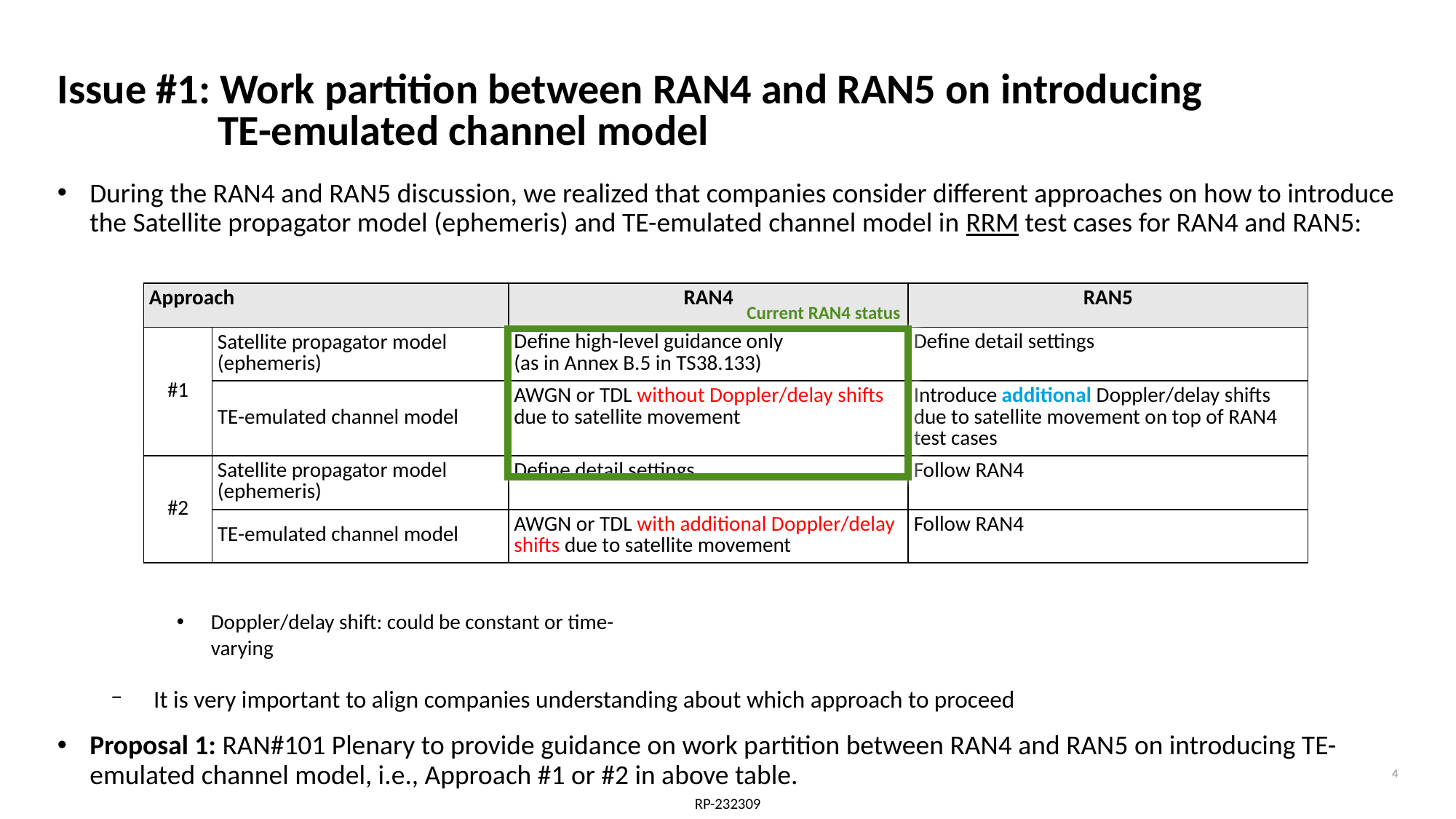

# Issue #1: Work partition between RAN4 and RAN5 on introducing TE-emulated channel model
During the RAN4 and RAN5 discussion, we realized that companies consider different approaches on how to introduce the Satellite propagator model (ephemeris) and TE-emulated channel model in RRM test cases for RAN4 and RAN5:

It is very important to align companies understanding about which approach to proceed
Proposal 1: RAN#101 Plenary to provide guidance on work partition between RAN4 and RAN5 on introducing TE-emulated channel model, i.e., Approach #1 or #2 in above table.

| Approach |  | RAN4 | RAN5 |
| --- | --- | --- | --- |
| #1 | Satellite propagator model (ephemeris) | Define high-level guidance only (as in Annex B.5 in TS38.133) | Define detail settings |
|  | TE-emulated channel model | AWGN or TDL without Doppler/delay shifts due to satellite movement | Introduce additional Doppler/delay shifts due to satellite movement on top of RAN4 test cases |
| #2 | Satellite propagator model (ephemeris) | Define detail settings | Follow RAN4 |
|  | TE-emulated channel model | AWGN or TDL with additional Doppler/delay shifts due to satellite movement | Follow RAN4 |
Current RAN4 status

Doppler/delay shift: could be constant or time-varying
4